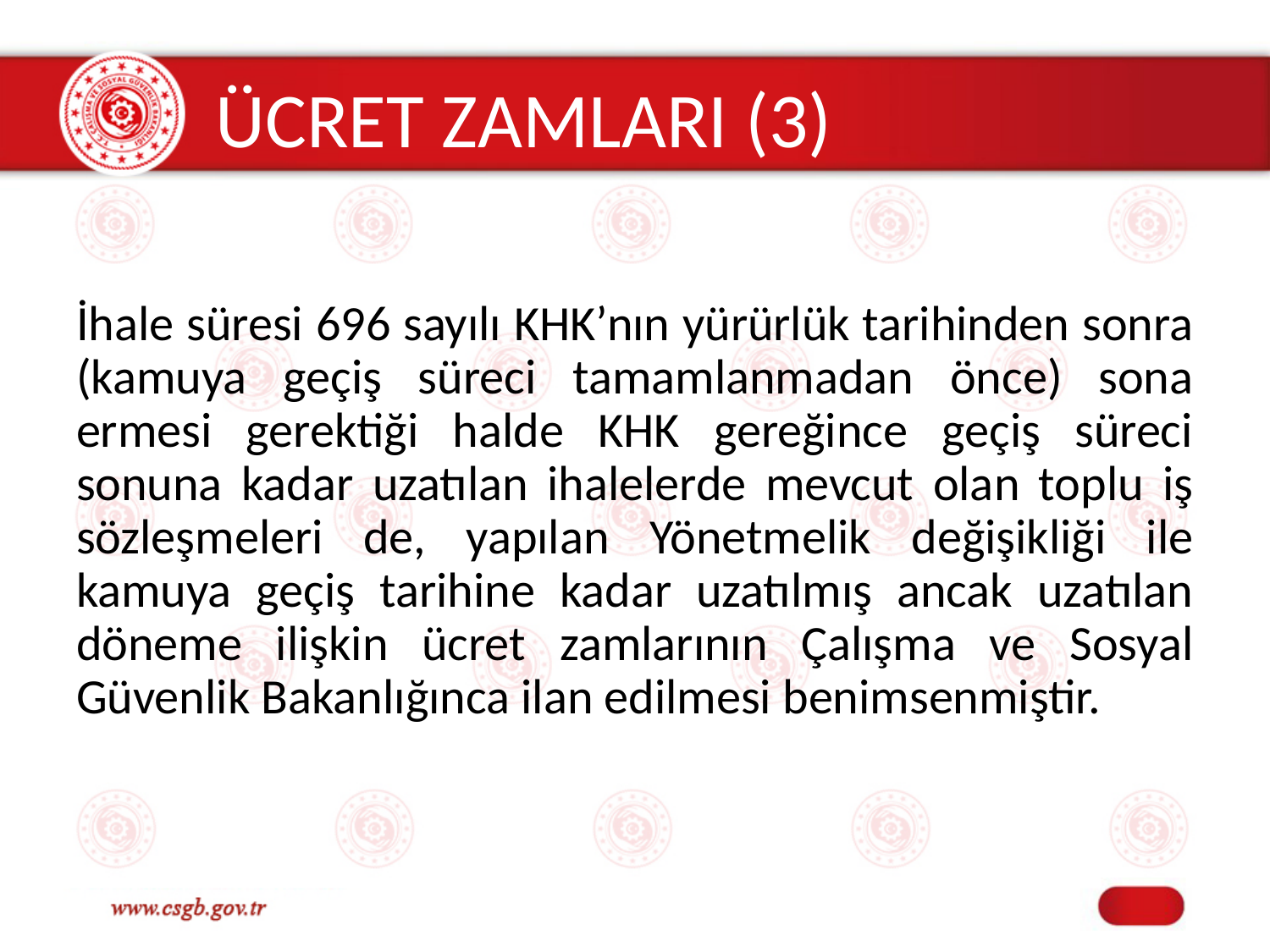

# ÜCRET ZAMLARI (3)
İhale süresi 696 sayılı KHK’nın yürürlük tarihinden sonra (kamuya geçiş süreci tamamlanmadan önce) sona ermesi gerektiği halde KHK gereğince geçiş süreci sonuna kadar uzatılan ihalelerde mevcut olan toplu iş sözleşmeleri de, yapılan Yönetmelik değişikliği ile kamuya geçiş tarihine kadar uzatılmış ancak uzatılan döneme ilişkin ücret zamlarının Çalışma ve Sosyal Güvenlik Bakanlığınca ilan edilmesi benimsenmiştir.